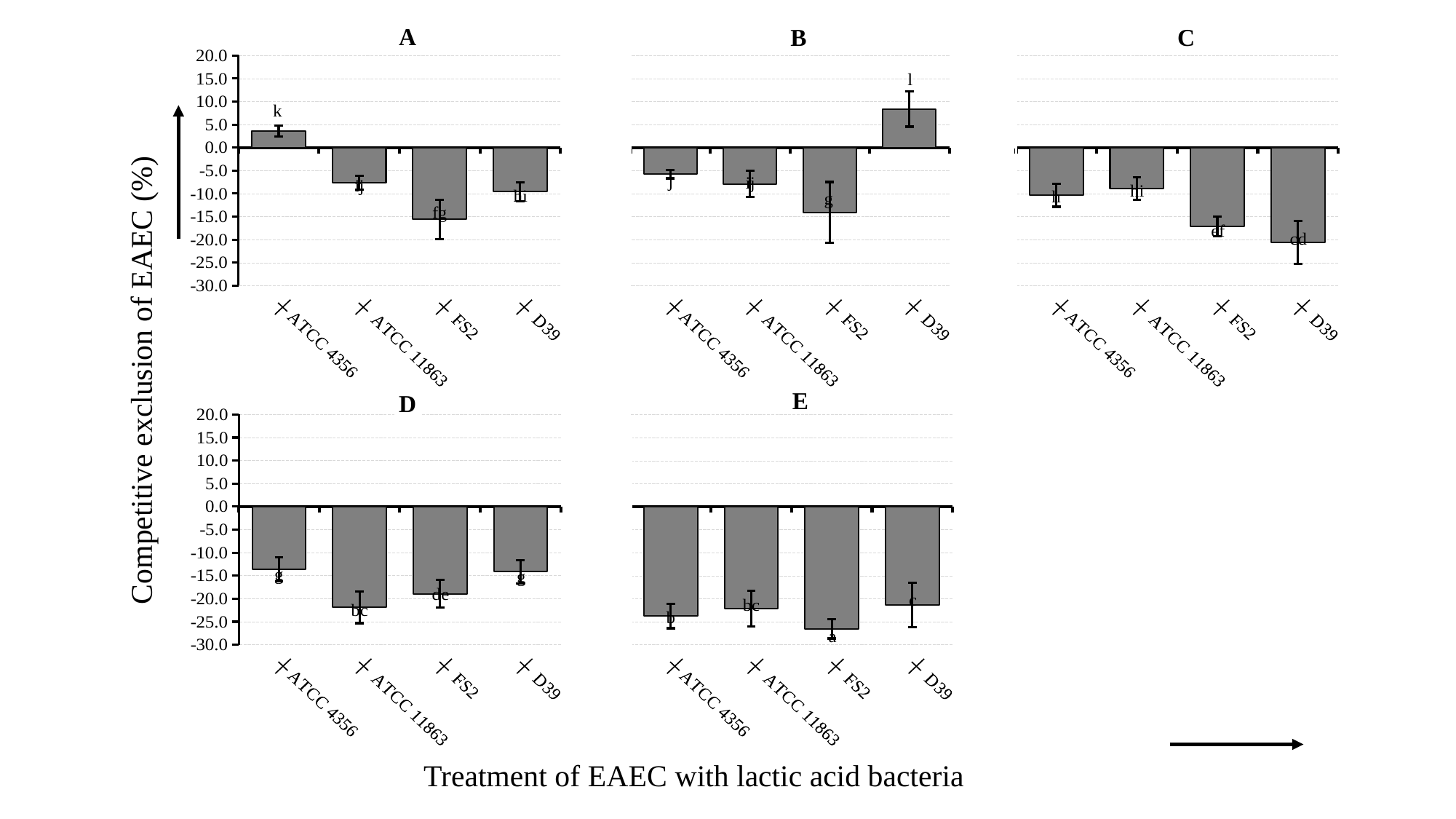

A
C
B

### Chart

| Category |  |
|---|---|
| ┼ ATCC 4356 | 3.55407 |
| ┼  ATCC 11863 | -7.64142 |
| ┼  FS2 | -15.6018 |
| ┼  D39 | -9.5825 |

### Chart

| Category |  |
|---|---|
| ┼ ATCC 4356 | -5.77444 |
| ┼  ATCC 11863 | -7.92314 |
| ┼  FS2 | -14.0762 |
| ┼  D39 | 8.38742 |

### Chart

| Category |  |
|---|---|
| ┼ ATCC 4356 | -10.3149 |
| ┼  ATCC 11863 | -8.83505 |
| ┼  FS2 | -17.103 |
| ┼  D39 | -20.5775 |
Competitive exclusion of EAEC (%)
E
D

### Chart

| Category |  |
|---|---|
| ┼ ATCC 4356 | -13.6024 |
| ┼  ATCC 11863 | -21.9092 |
| ┼  FS2 | -18.9352 |
| ┼  D39 | -14.1665 |

### Chart

| Category |  |
|---|---|
| ┼ ATCC 4356 | -23.7367 |
| ┼  ATCC 11863 | -22.166 |
| ┼  FS2 | -26.5291 |
| ┼  D39 | -21.2934 |
Treatment of EAEC with lactic acid bacteria